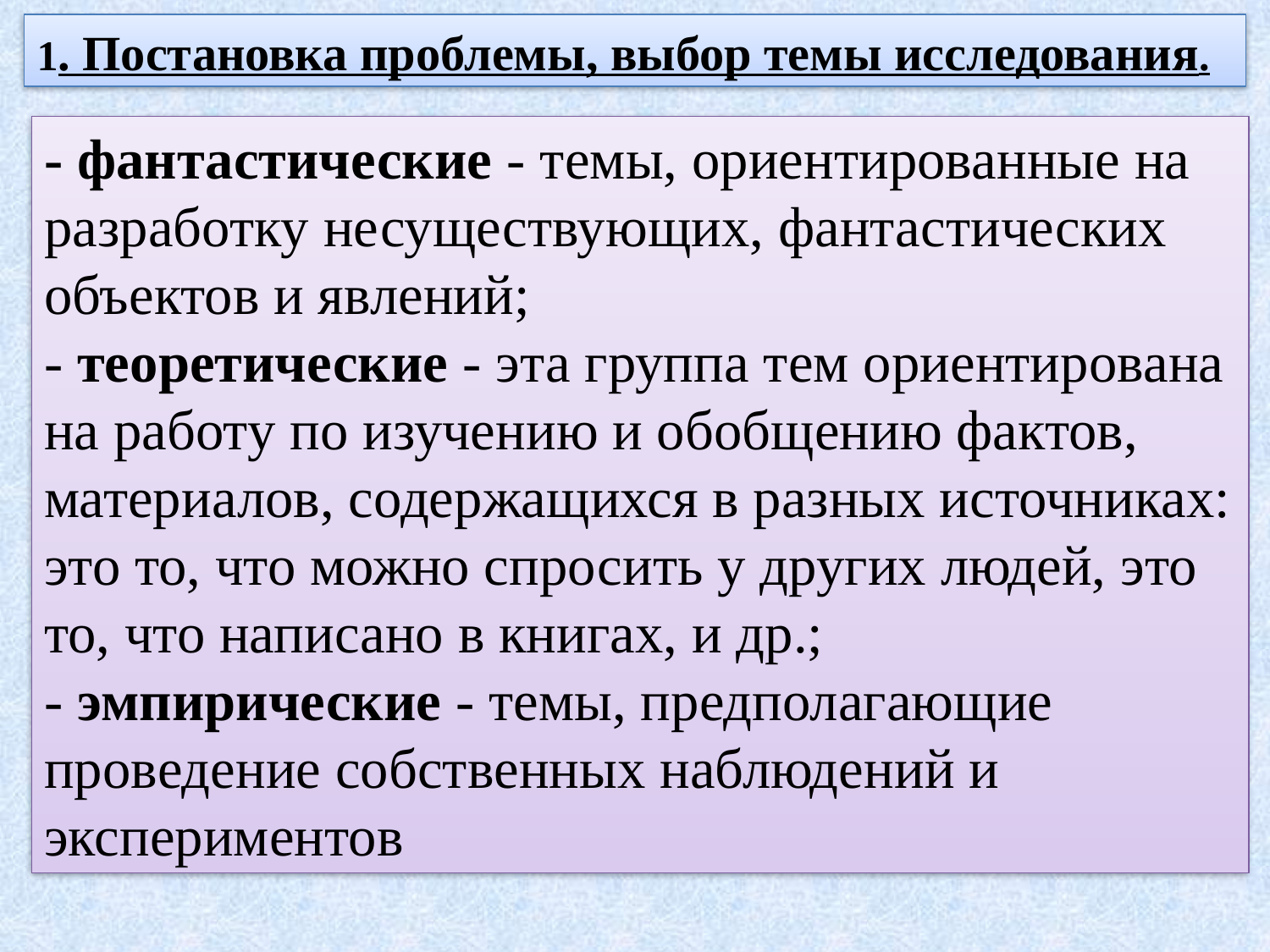

1. Постановка проблемы, выбор темы исследования.
- фантастические - темы, ориентированные на разработку несуществующих, фантастических объектов и явлений;
- теоретические - эта группа тем ориентирована на работу по изучению и обобщению фактов, материалов, содержащихся в разных источниках: это то, что можно спросить у других людей, это то, что написано в книгах, и др.;
- эмпирические - темы, предполагающие проведение собственных наблюдений и экспериментов